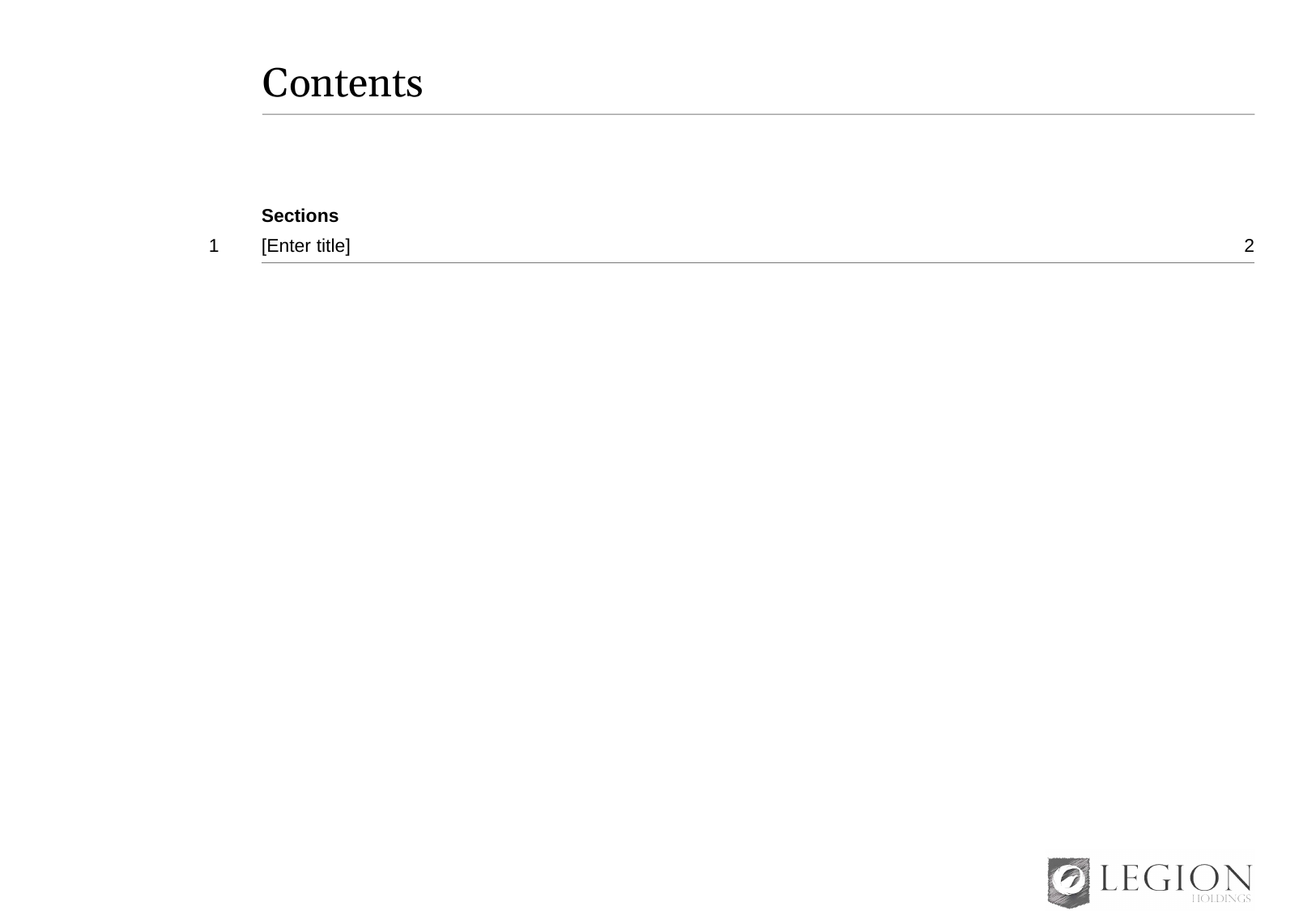

# Contents
|  | Sections |  |
| --- | --- | --- |
| 1 | [Enter title] | 2 |
|  |  |  |